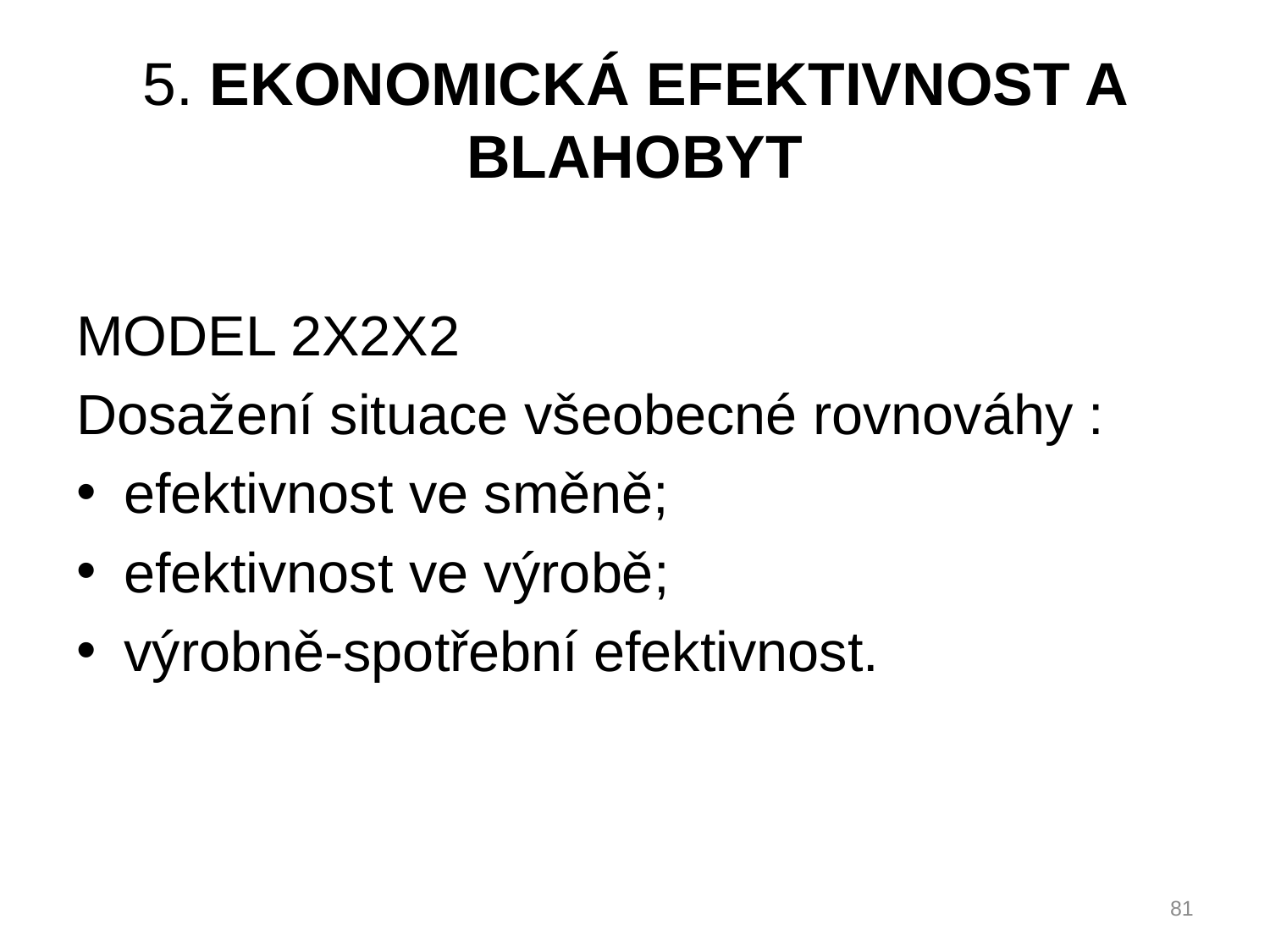

# 5. Ekonomická efektivnost a blahobyt

MODEL 2X2X2
Dosažení situace všeobecné rovnováhy :
efektivnost ve směně;
efektivnost ve výrobě;
výrobně-spotřební efektivnost.

81